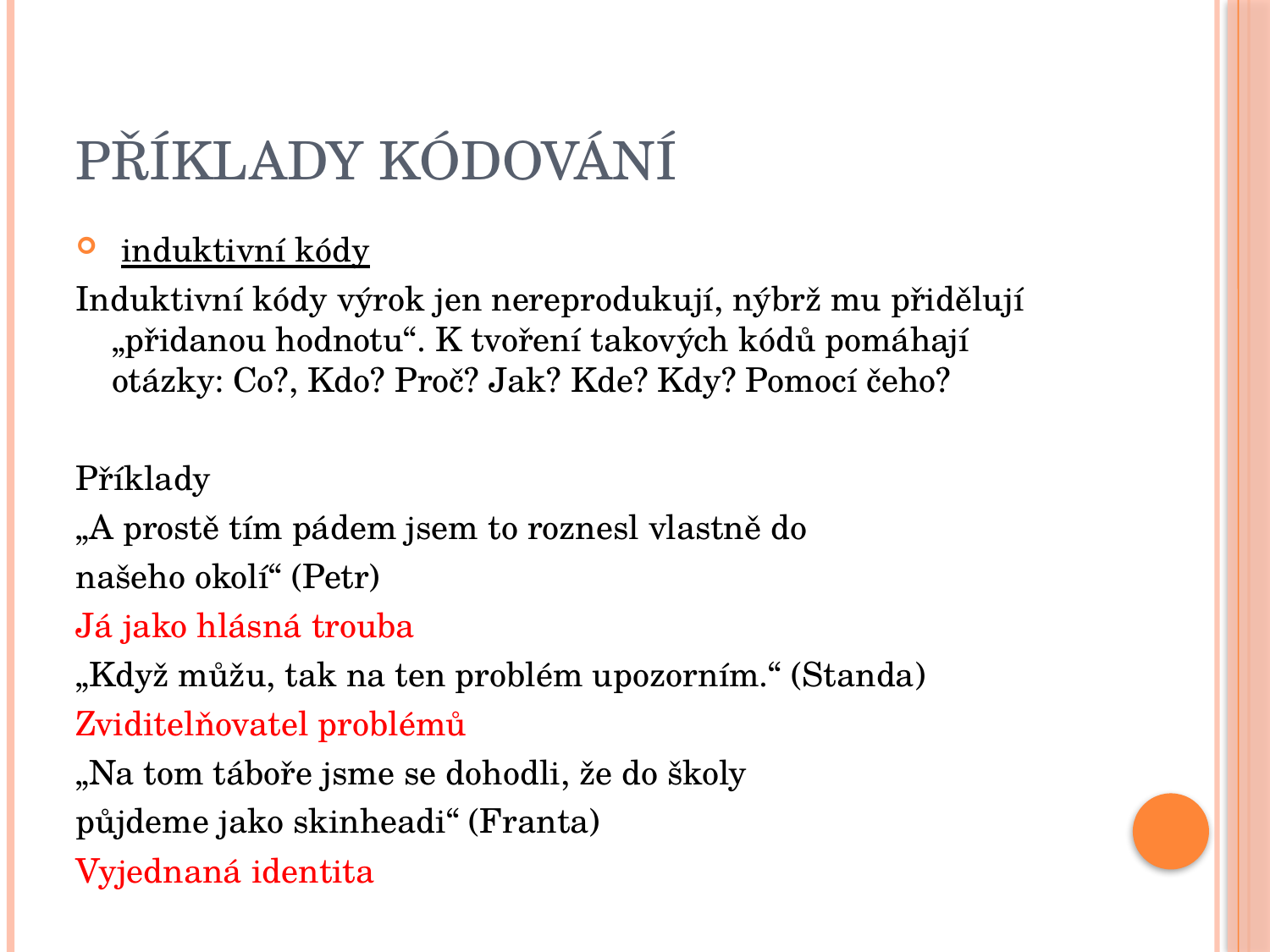

# Příklady kódování
 induktivní kódy
Induktivní kódy výrok jen nereprodukují, nýbrž mu přidělují „přidanou hodnotu“. K tvoření takových kódů pomáhají otázky: Co?, Kdo? Proč? Jak? Kde? Kdy? Pomocí čeho?

Příklady
„A prostě tím pádem jsem to roznesl vlastně do
našeho okolí“ (Petr)
Já jako hlásná trouba
„Když můžu, tak na ten problém upozorním.“ (Standa)
Zviditelňovatel problémů
„Na tom táboře jsme se dohodli, že do školy
půjdeme jako skinheadi“ (Franta)
Vyjednaná identita